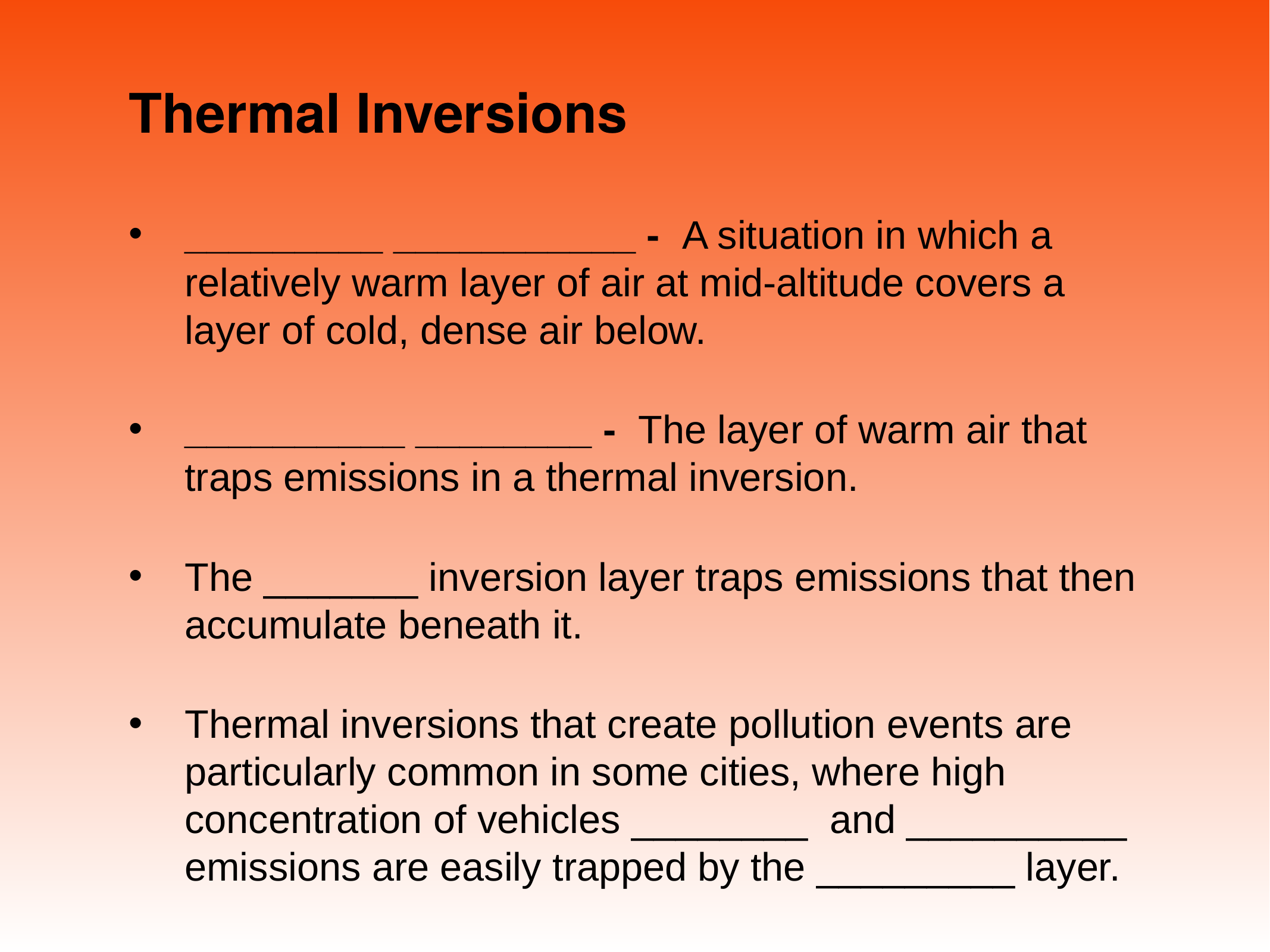

# Thermal Inversions
_________ ___________ -  A situation in which a relatively warm layer of air at mid-altitude covers a layer of cold, dense air below.
__________ ________ -  The layer of warm air that traps emissions in a thermal inversion.
The _______ inversion layer traps emissions that then accumulate beneath it.
Thermal inversions that create pollution events are particularly common in some cities, where high concentration of vehicles ________  and __________ emissions are easily trapped by the _________ layer.